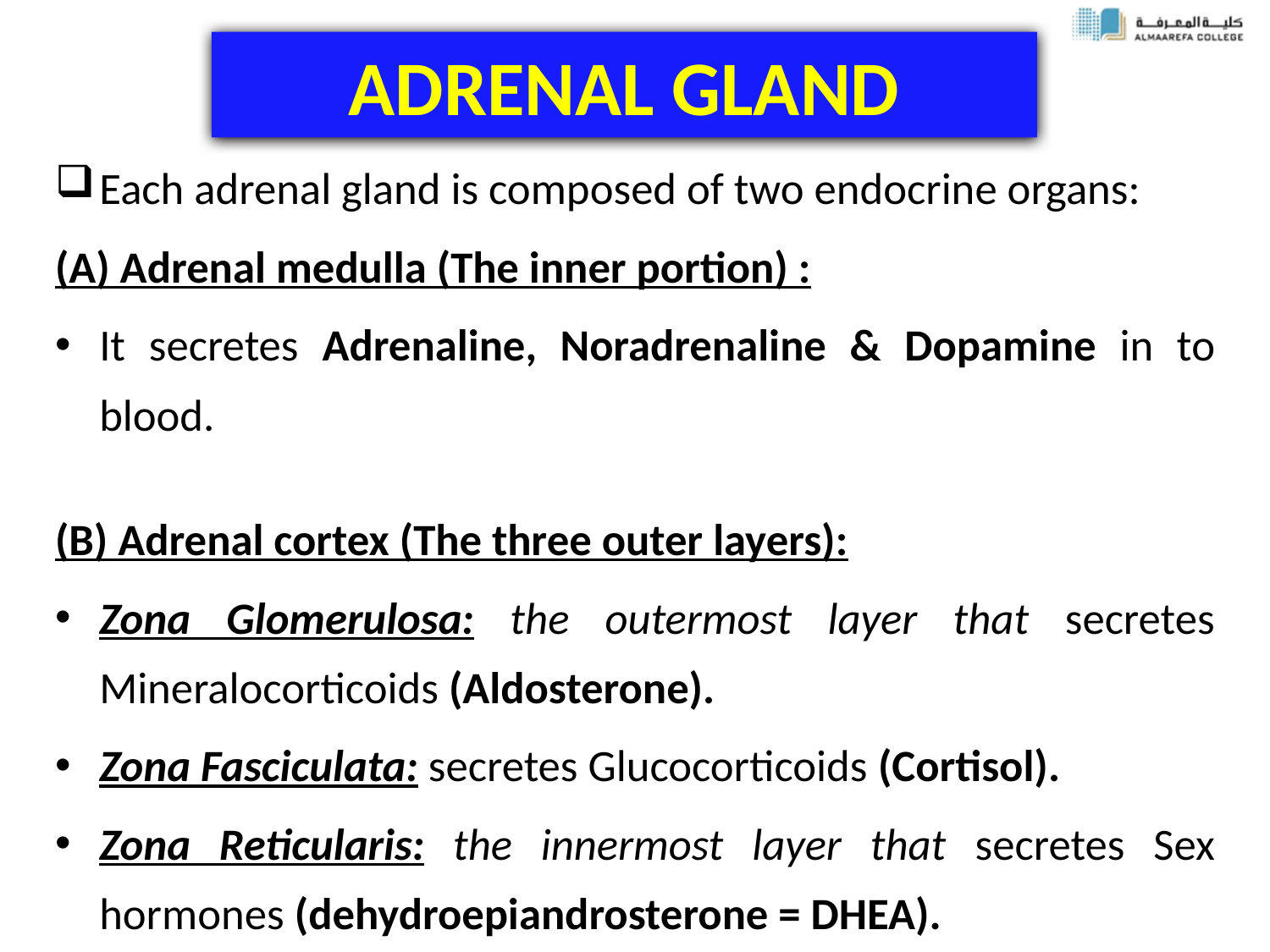

# ADRENAL GLAND
Each adrenal gland is composed of two endocrine organs:
(A) Adrenal medulla (The inner portion) :
It secretes Adrenaline, Noradrenaline & Dopamine in to blood.

(B) Adrenal cortex (The three outer layers):
Zona Glomerulosa: the outermost layer that secretes Mineralocorticoids (Aldosterone).
Zona Fasciculata: secretes Glucocorticoids (Cortisol).
Zona Reticularis: the innermost layer that secretes Sex hormones (dehydroepiandrosterone = DHEA).